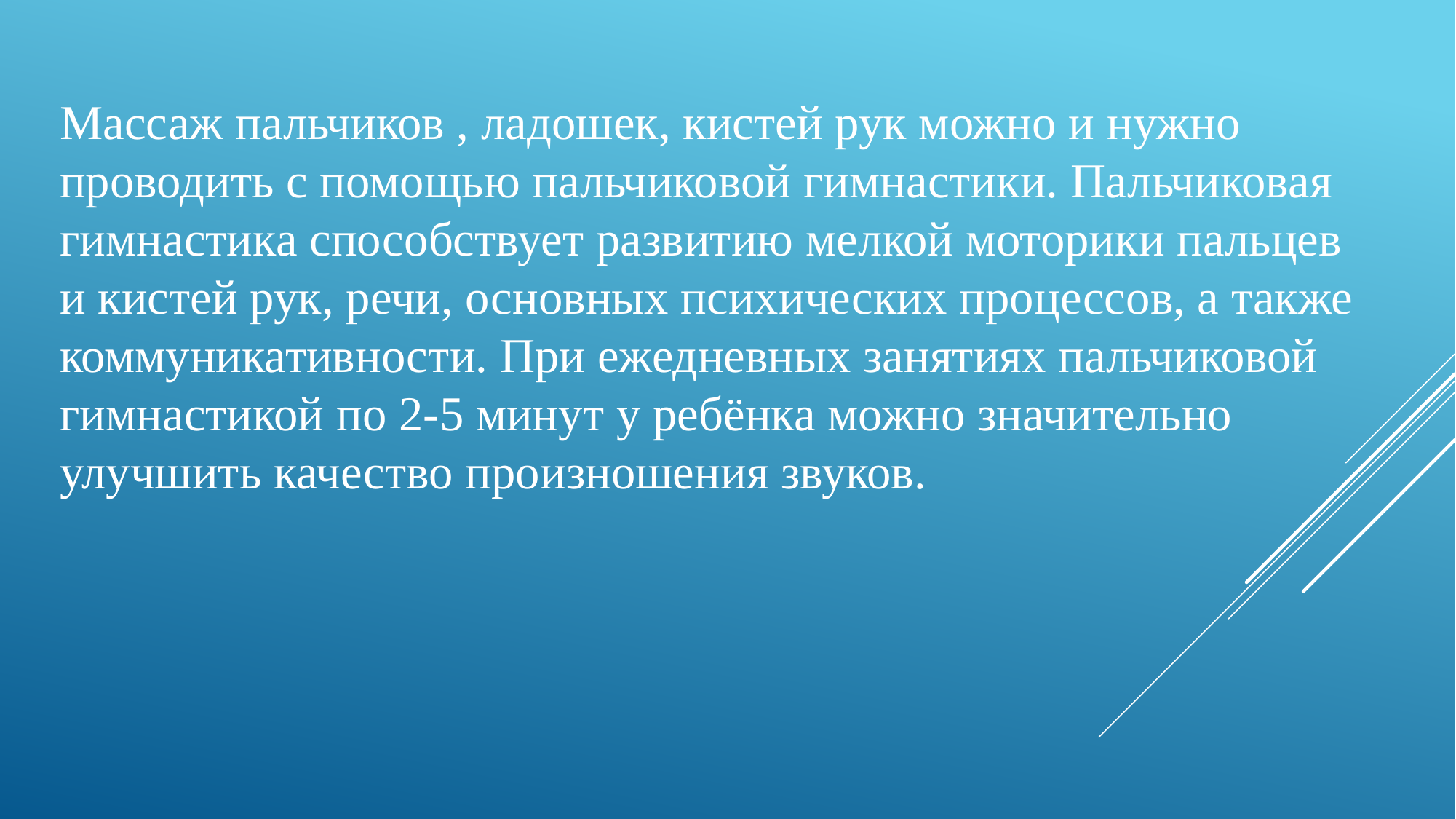

Массаж пальчиков , ладошек, кистей рук можно и нужно проводить с помощью пальчиковой гимнастики. Пальчиковая гимнастика способствует развитию мелкой моторики пальцев и кистей рук, речи, основных психических процессов, а также коммуникативности. При ежедневных занятиях пальчиковой гимнастикой по 2-5 минут у ребёнка можно значительно улучшить качество произношения звуков.